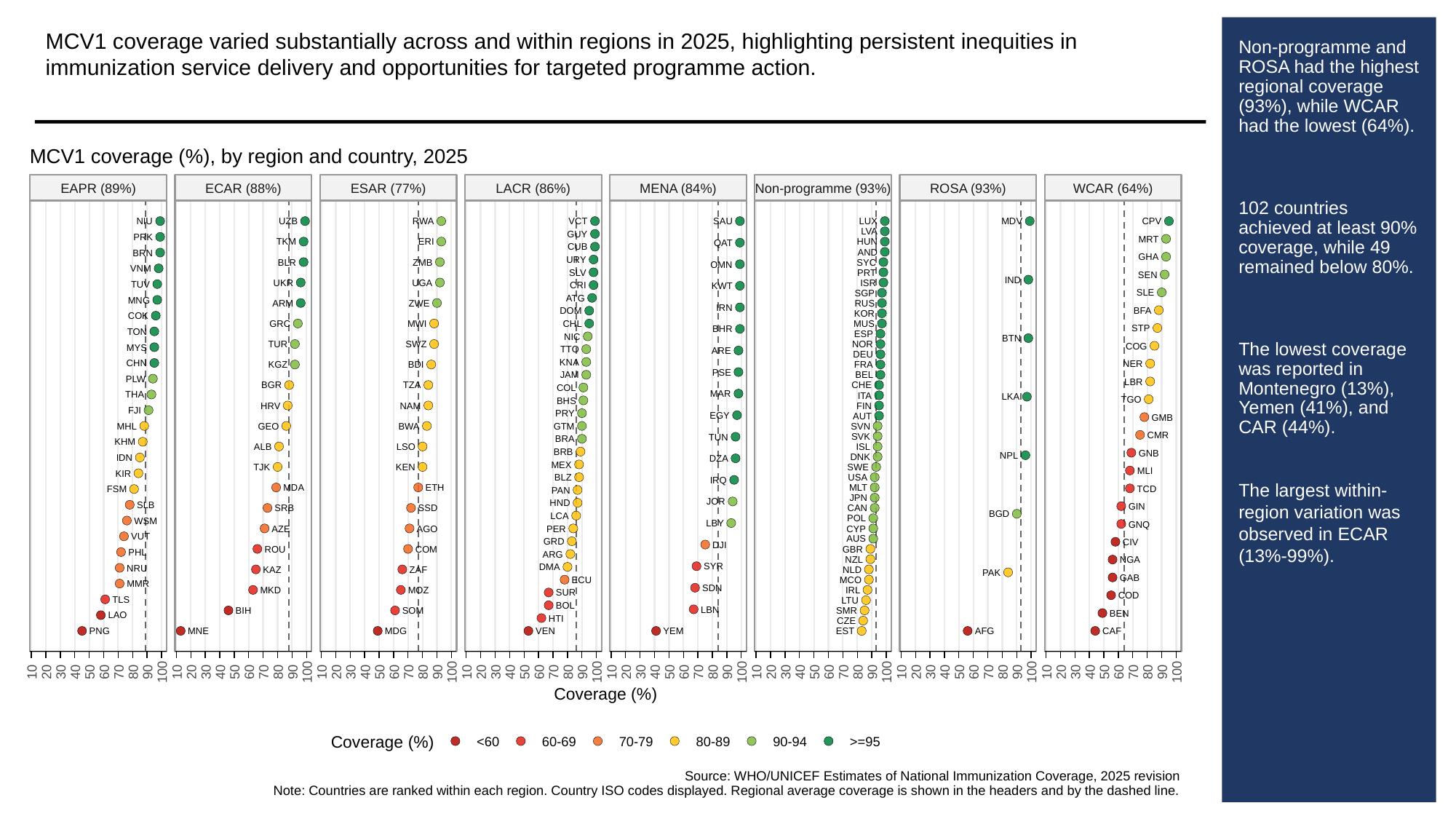

MCV1 coverage varied substantially across and within regions in 2025, highlighting persistent inequities in immunization service delivery and opportunities for targeted programme action.
# Non-programme and ROSA had the highest regional coverage (93%), while WCAR had the lowest (64%).

102 countries achieved at least 90% coverage, while 49 remained below 80%.

The lowest coverage was reported in Montenegro (13%), Yemen (41%), and CAR (44%).

The largest within-region variation was observed in ECAR (13%-99%).

MCV1 coverage (%), by region and country, 2025

EAPR (89%)
ECAR (88%)
ESAR (77%)
LACR (86%)
MENA (84%)
Non-programme (93%)
ROSA (93%)
WCAR (64%)

NIU
UZB
RWA
VCT
SAU
LUX
MDV
CPV

LVA

GUY

PRK

MRT

TKM
ERI
HUN
QAT

CUB

AND
BRN

GHA

URY

BLR
ZMB
SYC

OMN

VNM

SLV
PRT

SEN

IND

UKR
UGA
ISR

TUV

CRI
KWT

SLE
SGP

ATG

MNG

ARM
ZWE
RUS

IRN

BFA
DOM

KOR

COK

GRC
MWI
CHL
MUS

STP
BHR

TON

ESP

NIC

BTN

TUR
SWZ
NOR

COG

MYS

TTO

ARE

DEU

KNA

CHN

NER
KGZ
BDI
FRA

PSE

JAM
BEL

PLW

LBR

BGR
TZA
CHE

COL

MAR

THA
ITA

LKA

TGO
BHS

HRV
NAM
FIN

FJI

PRY

EGY
AUT

GMB

MHL
GEO
BWA
GTM
SVN

CMR

SVK
TUN

BRA

KHM

ALB
LSO
ISL

BRB
GNB

NPL

DNK

IDN
DZA

MEX

TJK
KEN
SWE

MLI

KIR

BLZ
USA

IRQ

MDA
ETH
MLT

TCD

FSM
PAN

JPN

JOR

HND

SLB

GIN

SRB
SSD
CAN

BGD

LCA

POL

WSM

LBY
GNQ

AZE
AGO
PER
CYP

VUT

AUS

GRD
CIV

DJI

ROU
COM
GBR

PHL

ARG

NZL
NGA

SYR

DMA
NRU

KAZ
ZAF
NLD

PAK

GAB

ECU
MCO

MMR

SDN

MKD
MOZ
IRL

SUR

COD

TLS
LTU

BOL

LBN
BIH
SOM
SMR

BEN

LAO

HTI

CZE

PNG
MNE
MDG
VEN
YEM
EST
AFG
CAF

10
20
30
40
50
60
70
80
90
100
10
20
30
40
50
60
70
80
90
100
10
20
30
40
50
60
70
80
90
100
10
20
30
40
50
60
70
80
90
100
10
20
30
40
50
60
70
80
90
100
10
20
30
40
50
60
70
80
90
100
10
20
30
40
50
60
70
80
90
100
10
20
30
40
50
60
70
80
90
100
Coverage (%)
Coverage (%)
<60
60-69
70-79
80-89
90-94
>=95

Source: WHO/UNICEF Estimates of National Immunization Coverage, 2025 revision
Note: Countries are ranked within each region. Country ISO codes displayed. Regional average coverage is shown in the headers and by the dashed line.